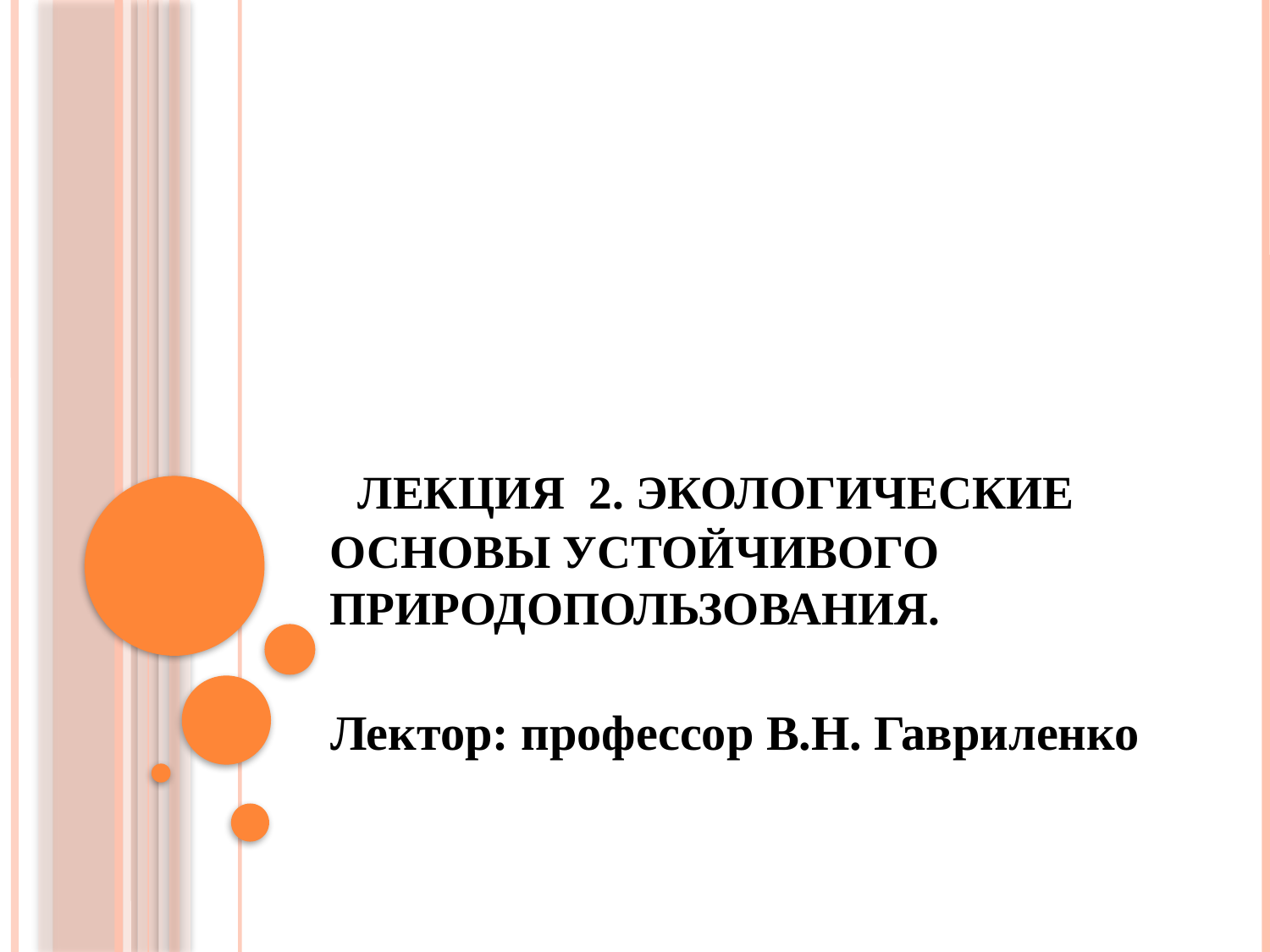

# Лекция  2. Экологические основы устойчивого природопользования.
Лектор: профессор В.Н. Гавриленко